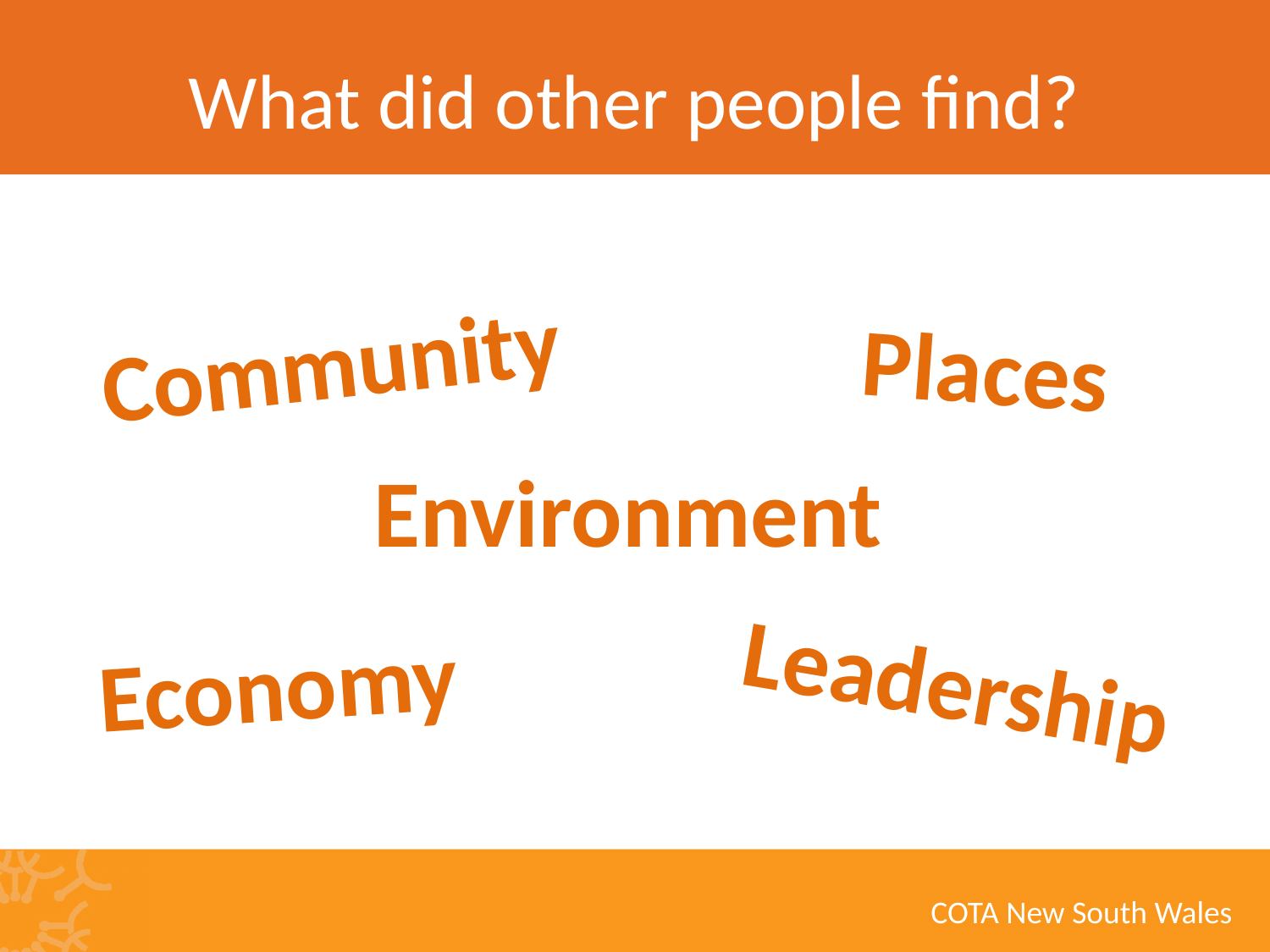

# What did other people find?
Community
Places
Environment
Economy
Leadership